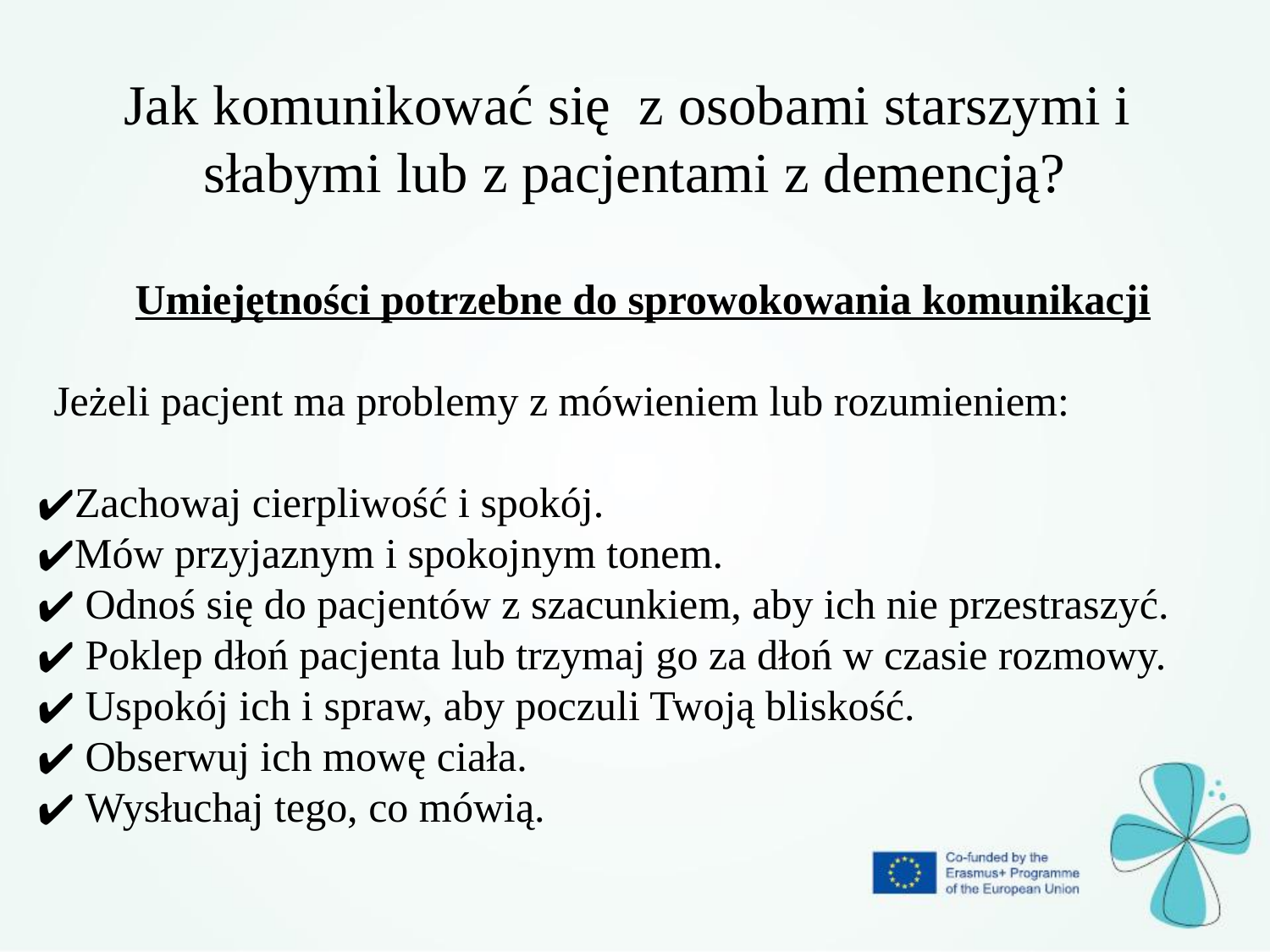

Jak komunikować się  z osobami starszymi i  słabymi lub z pacjentami z demencją?

Umiejętności potrzebne do sprowokowania komunikacji

Jeżeli pacjent ma problemy z mówieniem lub rozumieniem:

Zachowaj cierpliwość i spokój.
Mów przyjaznym i spokojnym tonem.
 Odnoś się do pacjentów z szacunkiem, aby ich nie przestraszyć.
 Poklep dłoń pacjenta lub trzymaj go za dłoń w czasie rozmowy.
 Uspokój ich i spraw, aby poczuli Twoją bliskość.
 Obserwuj ich mowę ciała.
 Wysłuchaj tego, co mówią.